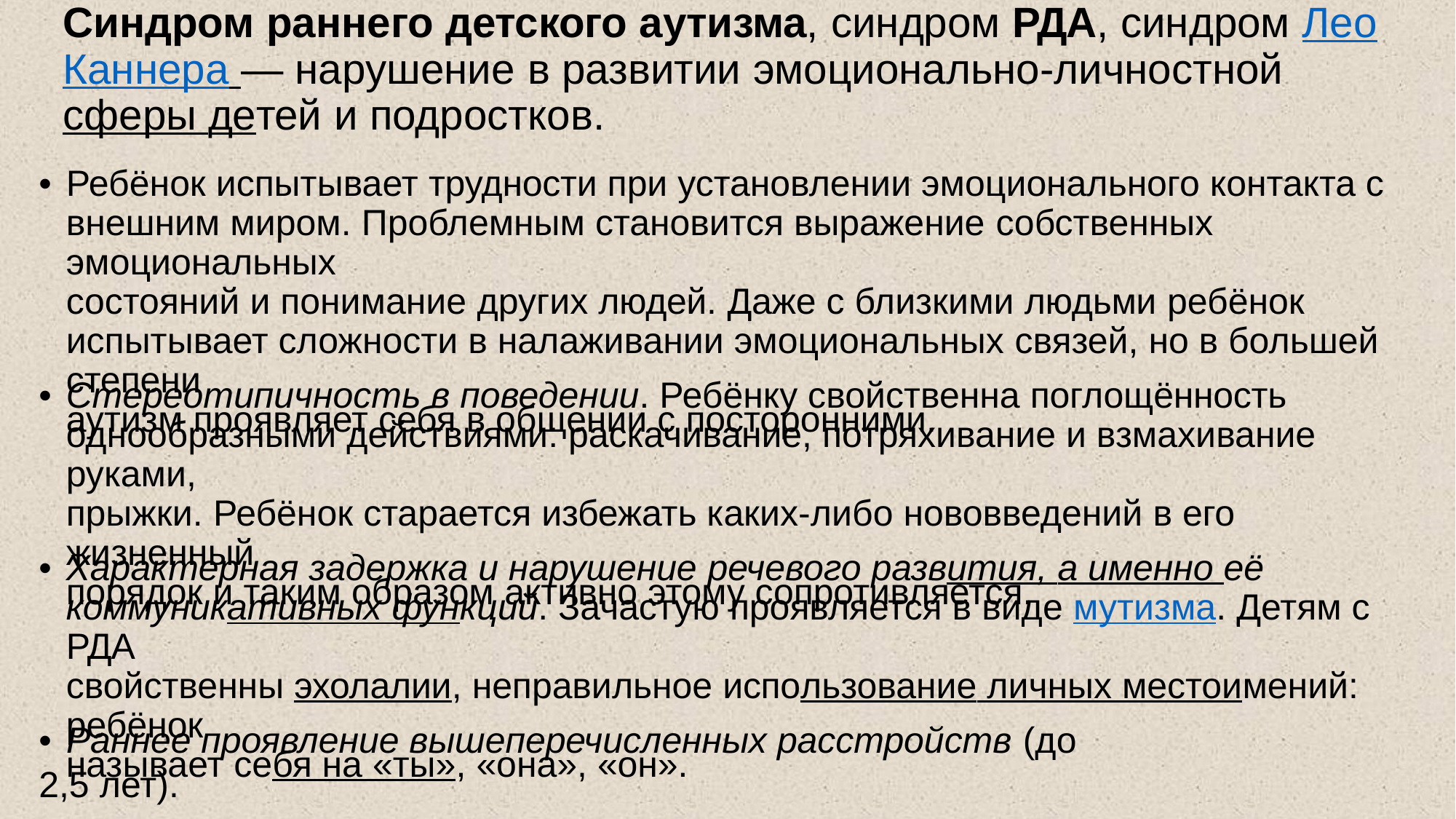

Синдром раннего детского аутизма, синдром РДА, синдром Лео
Каннера — нарушение в развитии эмоционально-личностной
сферы детей и подростков.
• Ребёнок испытывает трудности при установлении эмоционального контакта с
внешним миром. Проблемным становится выражение собственных эмоциональных
состояний и понимание других людей. Даже с близкими людьми ребёнок
испытывает сложности в налаживании эмоциональных связей, но в большей степени
аутизм проявляет себя в общении с посторонними.
• Стереотипичность в поведении. Ребёнку свойственна поглощённость
однообразными действиями: раскачивание, потряхивание и взмахивание руками,
прыжки. Ребёнок старается избежать каких-либо нововведений в его жизненный
порядок и таким образом активно этому сопротивляется.
• Характерная задержка и нарушение речевого развития, а именно её
коммуникативных функций. Зачастую проявляется в виде мутизма. Детям с РДА
свойственны эхолалии, неправильное использование личных местоимений: ребёнок
называет себя на «ты», «она», «он».
• Раннее проявление вышеперечисленных расстройств (до 2,5 лет).